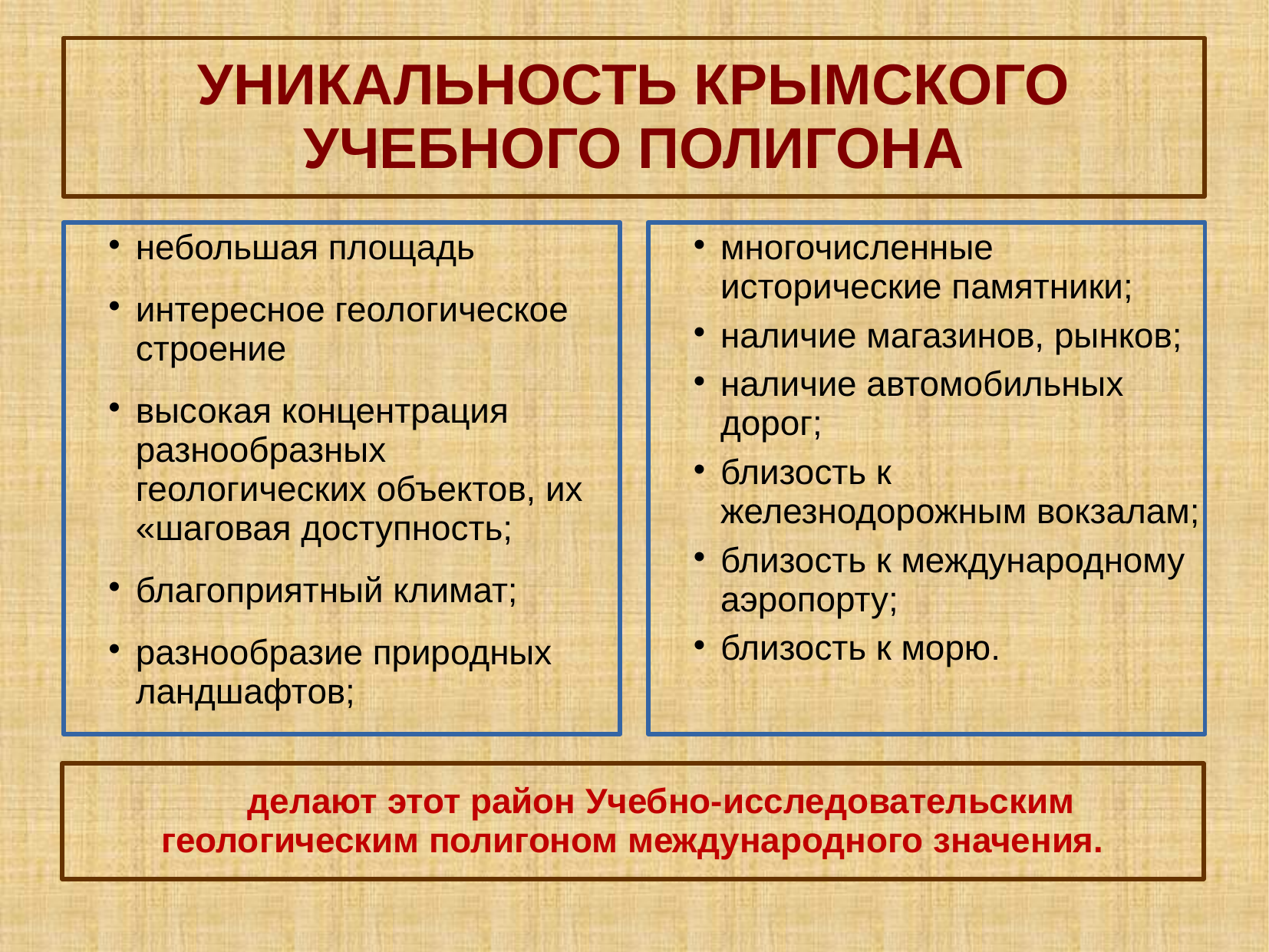

# УНИКАЛЬНОСТЬ КРЫМСКОГО УЧЕБНОГО ПОЛИГОНА
небольшая площадь
интересное геологическое строение
высокая концентрация разнообразных геологических объектов, их «шаговая доступность;
благоприятный климат;
разнообразие природных ландшафтов;

многочисленные исторические памятники;
наличие магазинов, рынков;
наличие автомобильных дорог;
близость к железнодорожным вокзалам;
близость к международному аэропорту;
близость к морю.
делают этот район Учебно-исследовательским геологическим полигоном международного значения.